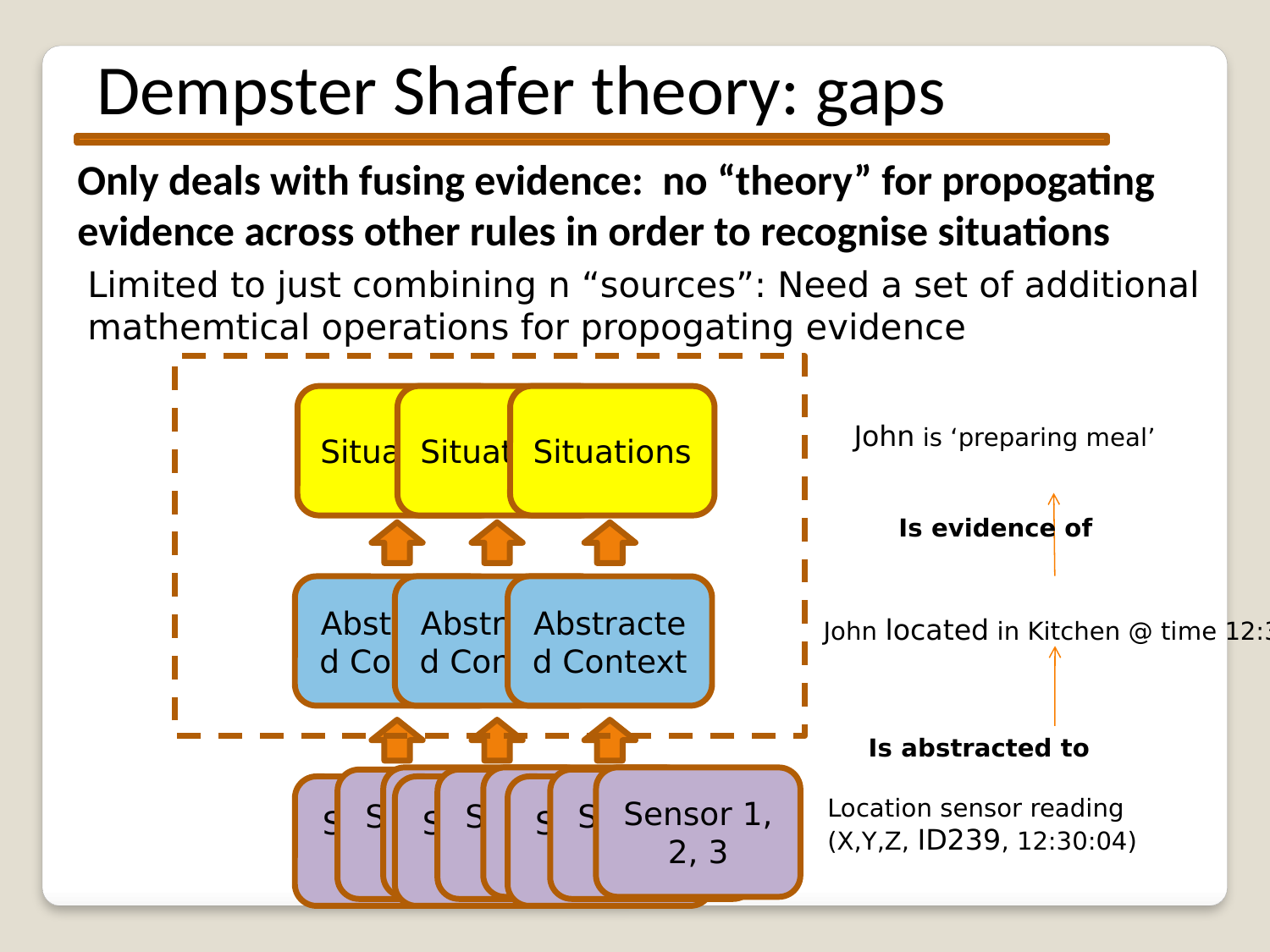

Dempster Shafer theory: gaps

Only deals with fusing evidence:  no “theory” for propogating evidence across other rules in order to recognise situations
Limited to just combining n “sources”: Need a set of additional mathemtical operations for propogating evidence

Situations

Abstracted Context

Sensor 1, 2, 3
Sensor 1, 2, 3
Sensor 1, 2, 3
Situations

Abstracted Context

Sensor 1, 2, 3
Sensor 1, 2, 3
Sensor 1, 2, 3
Situations

Abstracted Context

Sensor 1, 2, 3
Sensor 1, 2, 3
Sensor 1, 2, 3
John is ‘preparing meal’
Is evidence of
John located in Kitchen @ time 12:30
Is abstracted to
Location sensor reading
(X,Y,Z, ID239, 12:30:04)